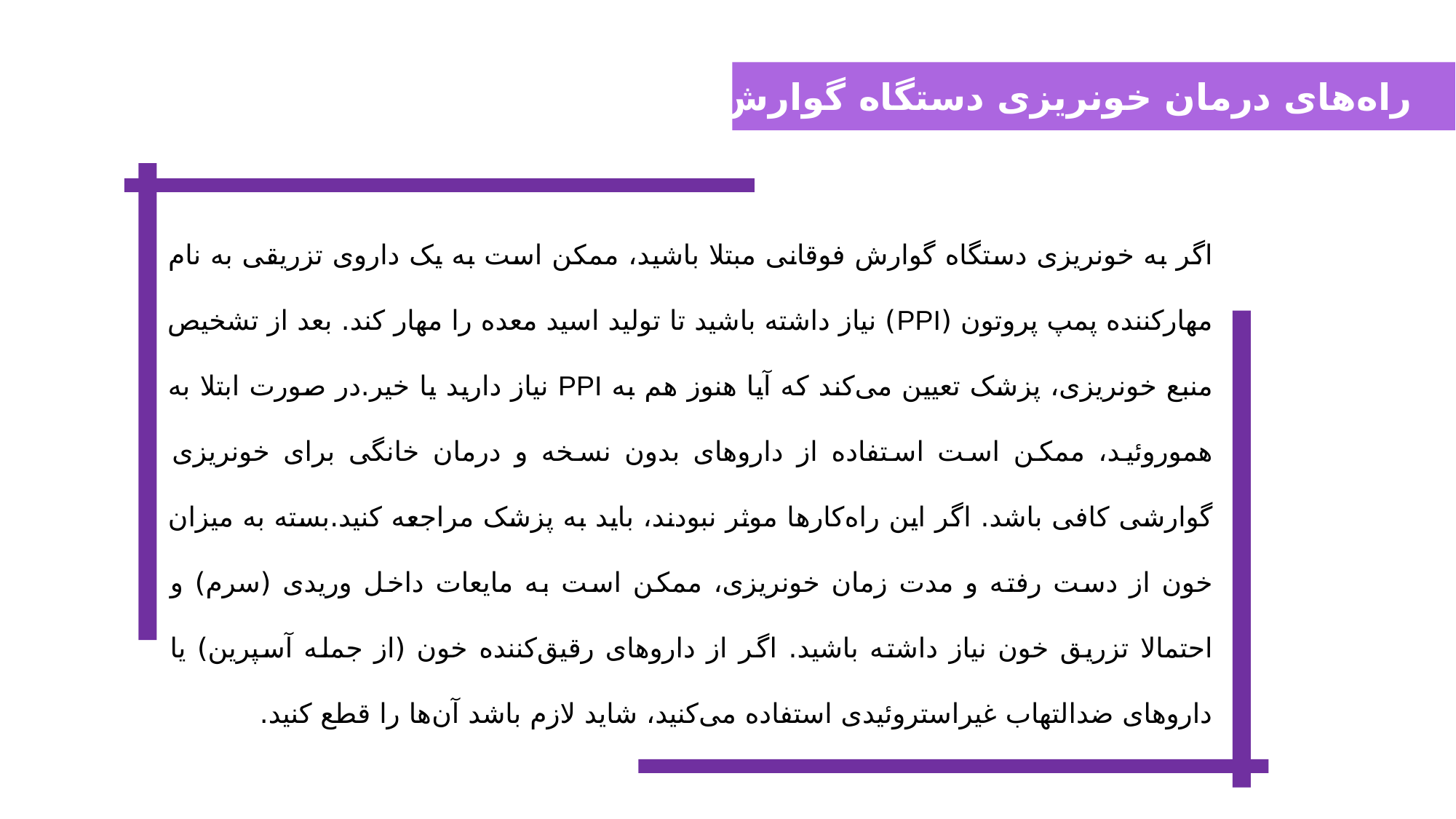

راه‌‌های درمان خونریزی دستگاه گوارش

اگر به خونریزی دستگاه گوارش فوقانی مبتلا باشید، ممکن است به یک داروی تزریقی به نام مهارکننده پمپ پروتون (PPI) نیاز داشته باشید تا تولید اسید معده را مهار کند. بعد از تشخیص منبع خونریزی، پزشک تعیین می‌کند که آیا هنوز هم به PPI نیاز دارید یا خیر.در صورت ابتلا به هموروئید، ممکن است استفاده از داروهای بدون نسخه و درمان خانگی برای خونریزی گوارشی کافی باشد. اگر این راه‌کارها موثر نبودند، باید به پزشک مراجعه کنید.بسته به میزان خون از دست رفته و مدت زمان خونریزی، ممکن است به مایعات داخل وریدی (سرم) و احتمالا تزریق خون نیاز داشته باشید. اگر از داروهای رقیق‌کننده خون (از جمله آسپرین) یا داروهای ضدالتهاب غیراستروئیدی استفاده می‌کنید، شاید لازم باشد آن‌ها را قطع کنید.